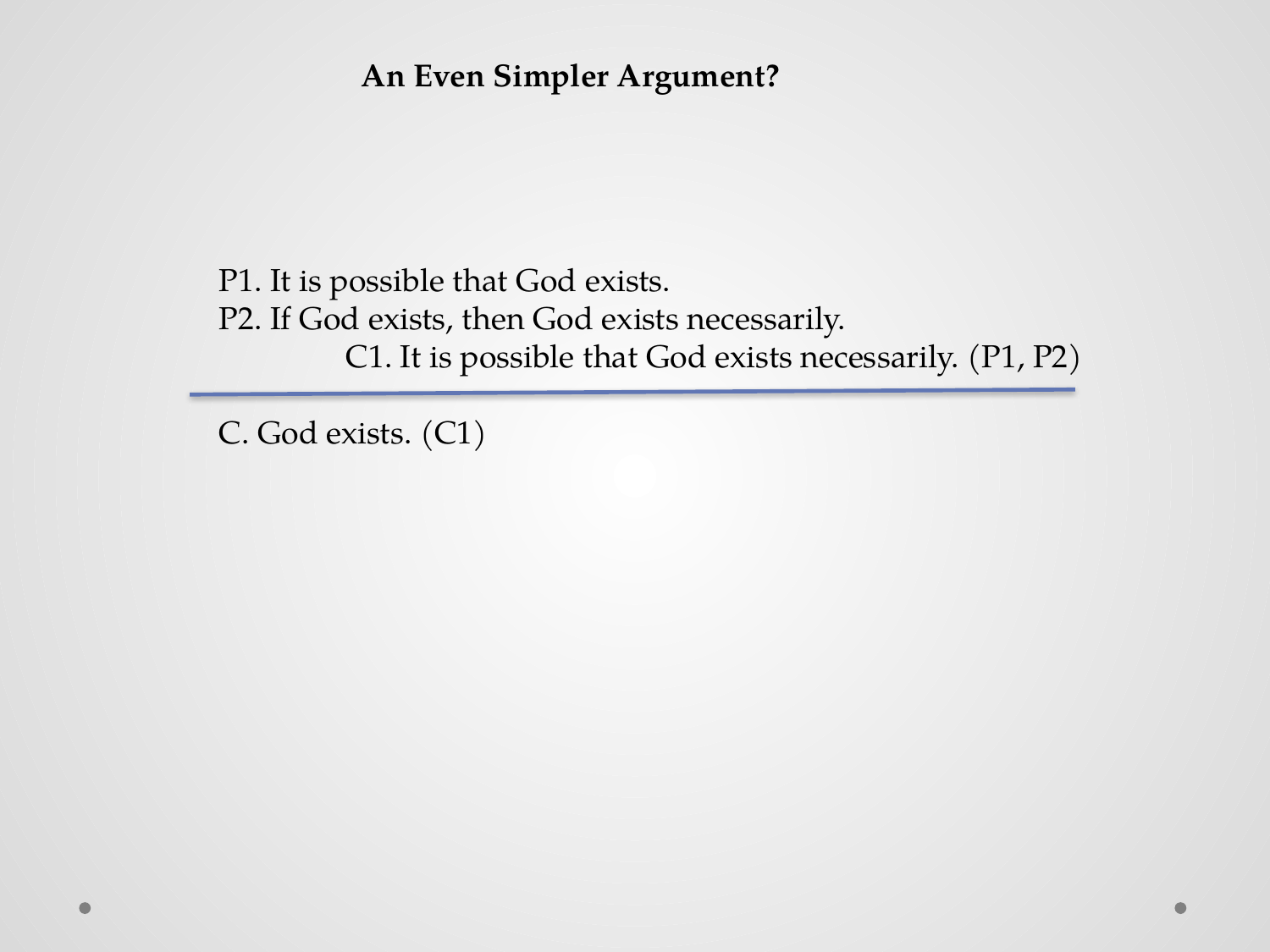

An Even Simpler Argument?
P1. It is possible that God exists.
P2. If God exists, then God exists necessarily.
	C1. It is possible that God exists necessarily. (P1, P2)

C. God exists. (C1)